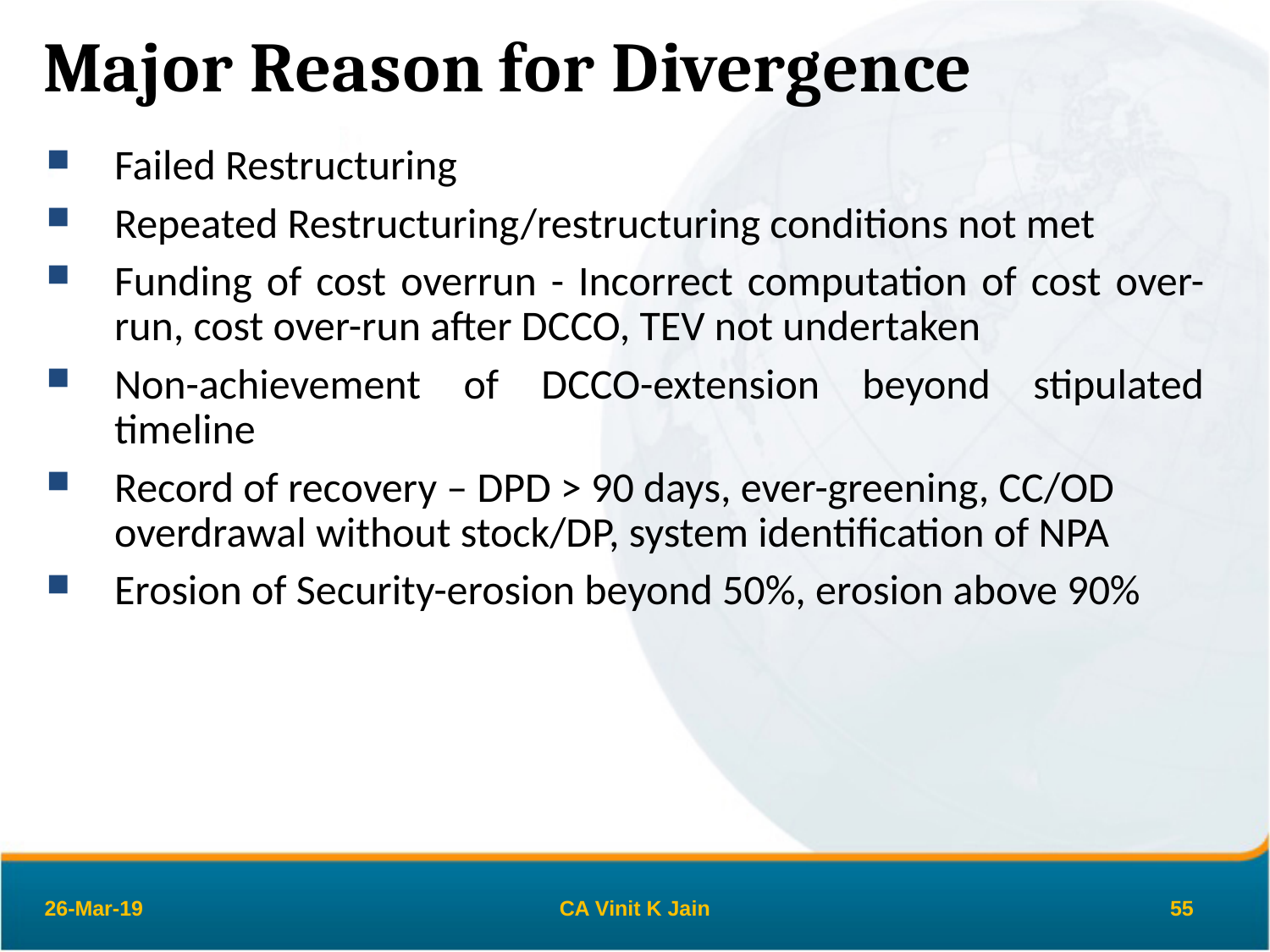

# Major Reason for Divergence
Failed Restructuring
Repeated Restructuring/restructuring conditions not met
Funding of cost overrun - Incorrect computation of cost over-run, cost over-run after DCCO, TEV not undertaken
Non-achievement of DCCO-extension beyond stipulated timeline
Record of recovery – DPD > 90 days, ever-greening, CC/OD overdrawal without stock/DP, system identification of NPA
Erosion of Security-erosion beyond 50%, erosion above 90%
26-Mar-19
CA Vinit K Jain
55